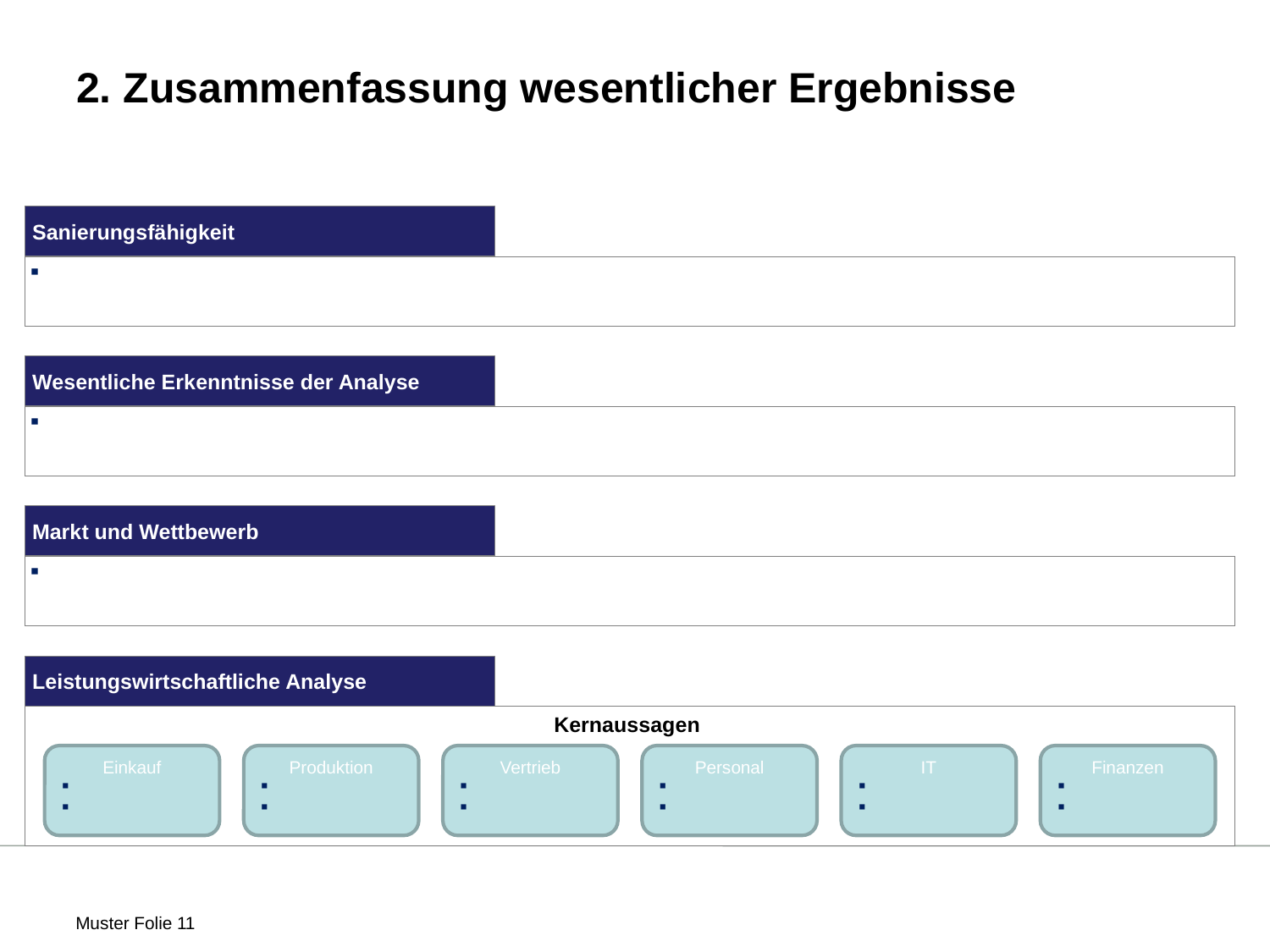

# 2. Zusammenfassung wesentlicher Ergebnisse
Sanierungsfähigkeit

Wesentliche Erkenntnisse der Analyse

Markt und Wettbewerb

Leistungswirtschaftliche Analyse
Kernaussagen

Finanzen

IT

Personal

Vertrieb

Produktion

Einkauf

 Muster Folie 11